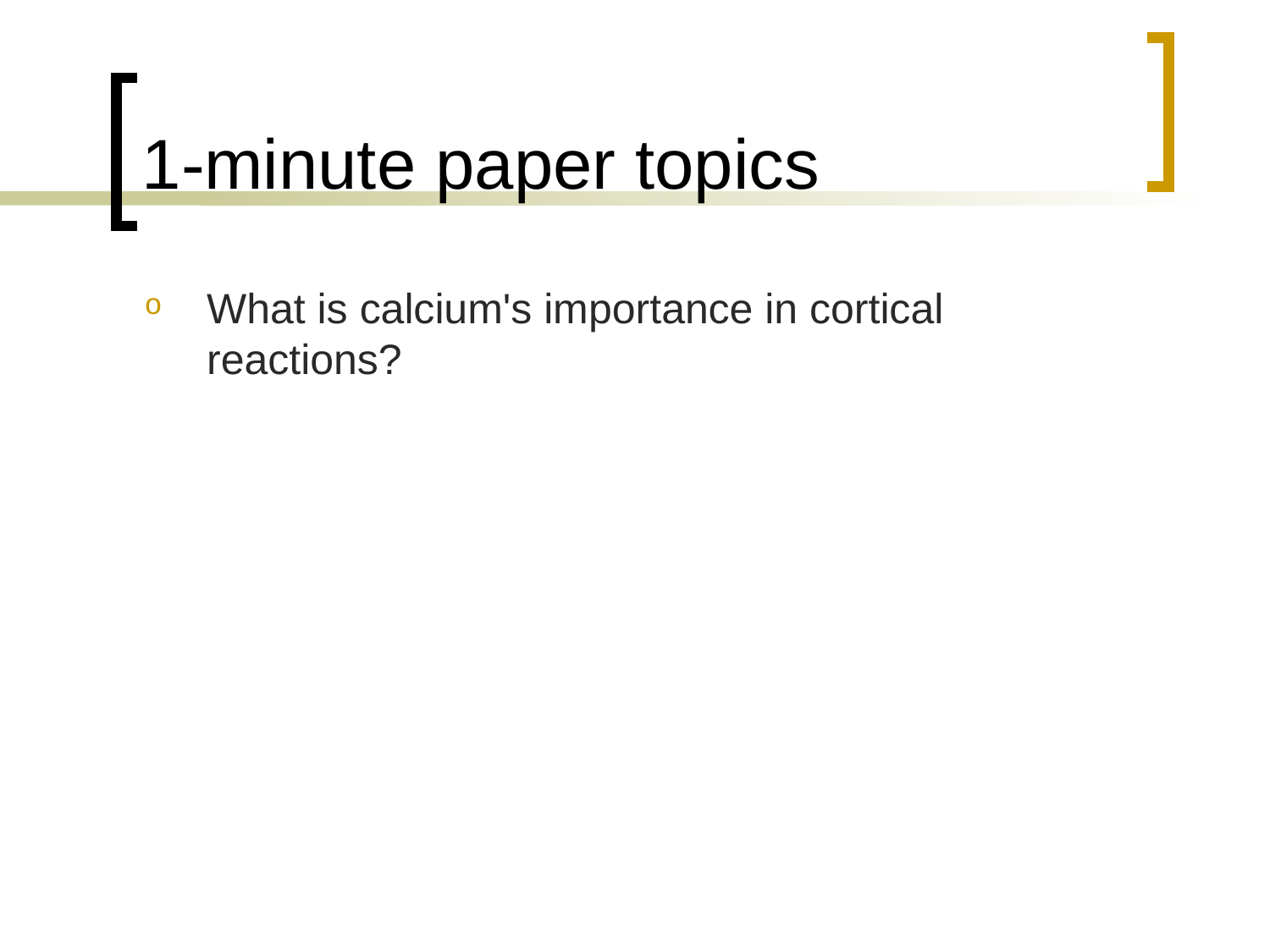

# 1-minute paper topics
What is calcium's importance in cortical reactions?